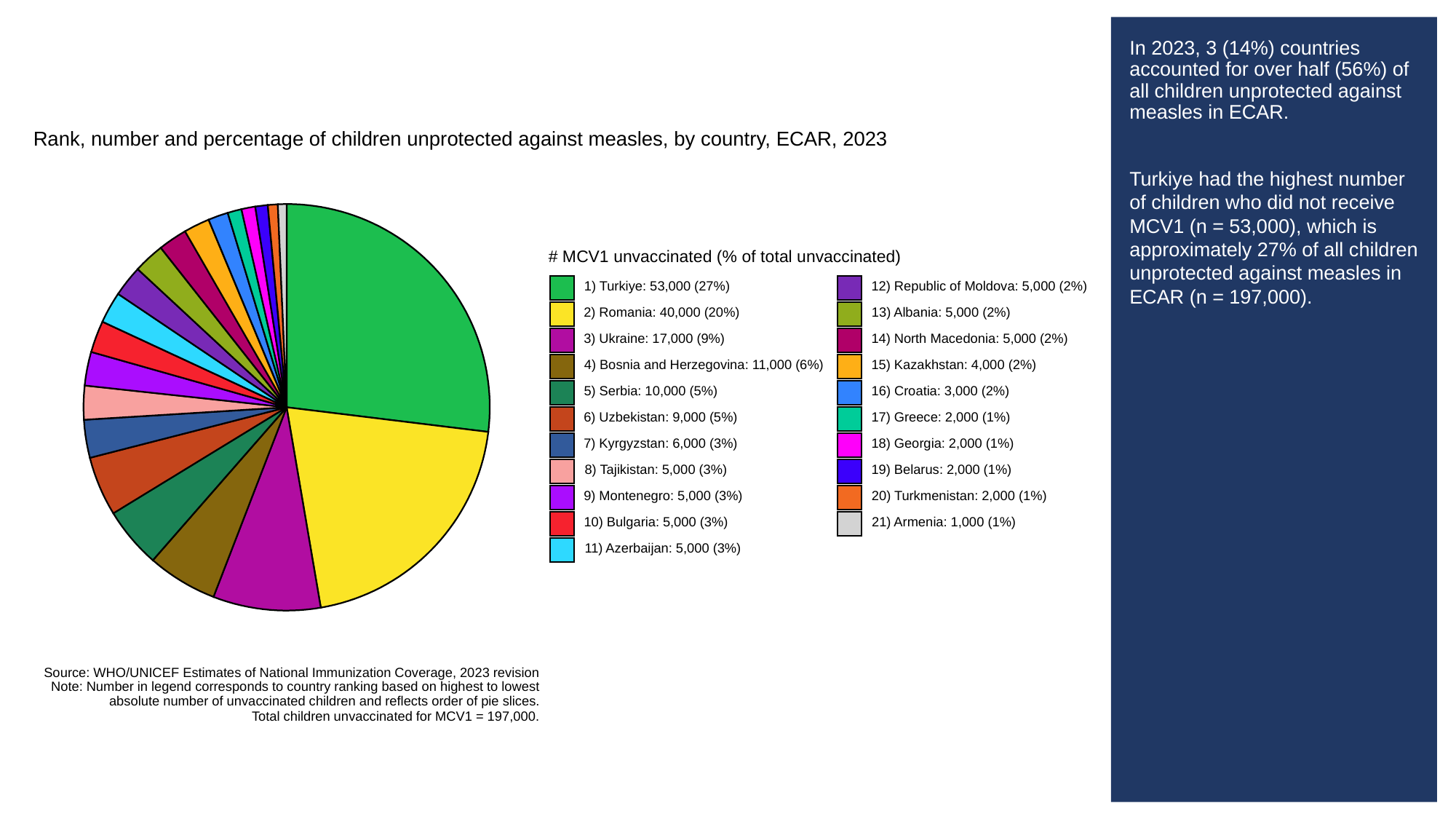

# In 2023, 3 (14%) countries accounted for over half (56%) of all children unprotected against measles in ECAR.

Turkiye had the highest number of children who did not receive MCV1 (n = 53,000), which is approximately 27% of all children unprotected against measles in ECAR (n = 197,000).

Rank, number and percentage of children unprotected against measles, by country, ECAR, 2023

# MCV1 unvaccinated (% of total unvaccinated)

1) Turkiye: 53,000 (27%)
12) Republic of Moldova: 5,000 (2%)

2) Romania: 40,000 (20%)
13) Albania: 5,000 (2%)

3) Ukraine: 17,000 (9%)
14) North Macedonia: 5,000 (2%)

4) Bosnia and Herzegovina: 11,000 (6%)
15) Kazakhstan: 4,000 (2%)

5) Serbia: 10,000 (5%)
16) Croatia: 3,000 (2%)

6) Uzbekistan: 9,000 (5%)
17) Greece: 2,000 (1%)

7) Kyrgyzstan: 6,000 (3%)
18) Georgia: 2,000 (1%)

8) Tajikistan: 5,000 (3%)
19) Belarus: 2,000 (1%)

9) Montenegro: 5,000 (3%)
20) Turkmenistan: 2,000 (1%)

10) Bulgaria: 5,000 (3%)
21) Armenia: 1,000 (1%)

11) Azerbaijan: 5,000 (3%)
Source: WHO/UNICEF Estimates of National Immunization Coverage, 2023 revision
Note: Number in legend corresponds to country ranking based on highest to lowest
absolute number of unvaccinated children and reflects order of pie slices.
Total children unvaccinated for MCV1 = 197,000.